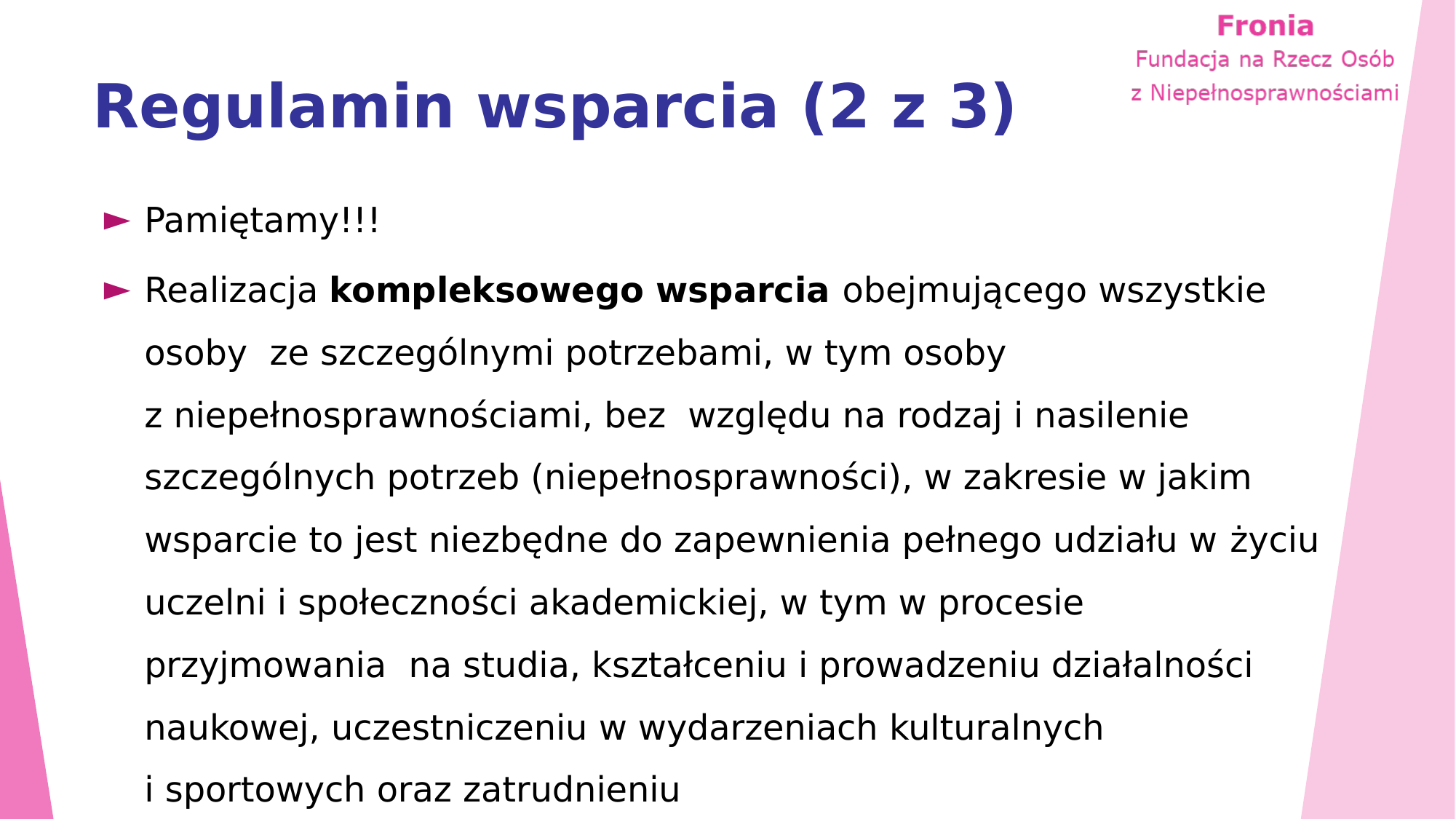

# Regulamin wsparcia (2 z 3)
Pamiętamy!!!
Realizacja kompleksowego wsparcia obejmującego wszystkie osoby  ze szczególnymi potrzebami, w tym osoby z niepełnosprawnościami, bez  względu na rodzaj i nasilenie szczególnych potrzeb (niepełnosprawności), w zakresie w jakim wsparcie to jest niezbędne do zapewnienia pełnego udziału w życiu uczelni i społeczności akademickiej, w tym w procesie przyjmowania  na studia, kształceniu i prowadzeniu działalności naukowej, uczestniczeniu w wydarzeniach kulturalnych i sportowych oraz zatrudnieniu